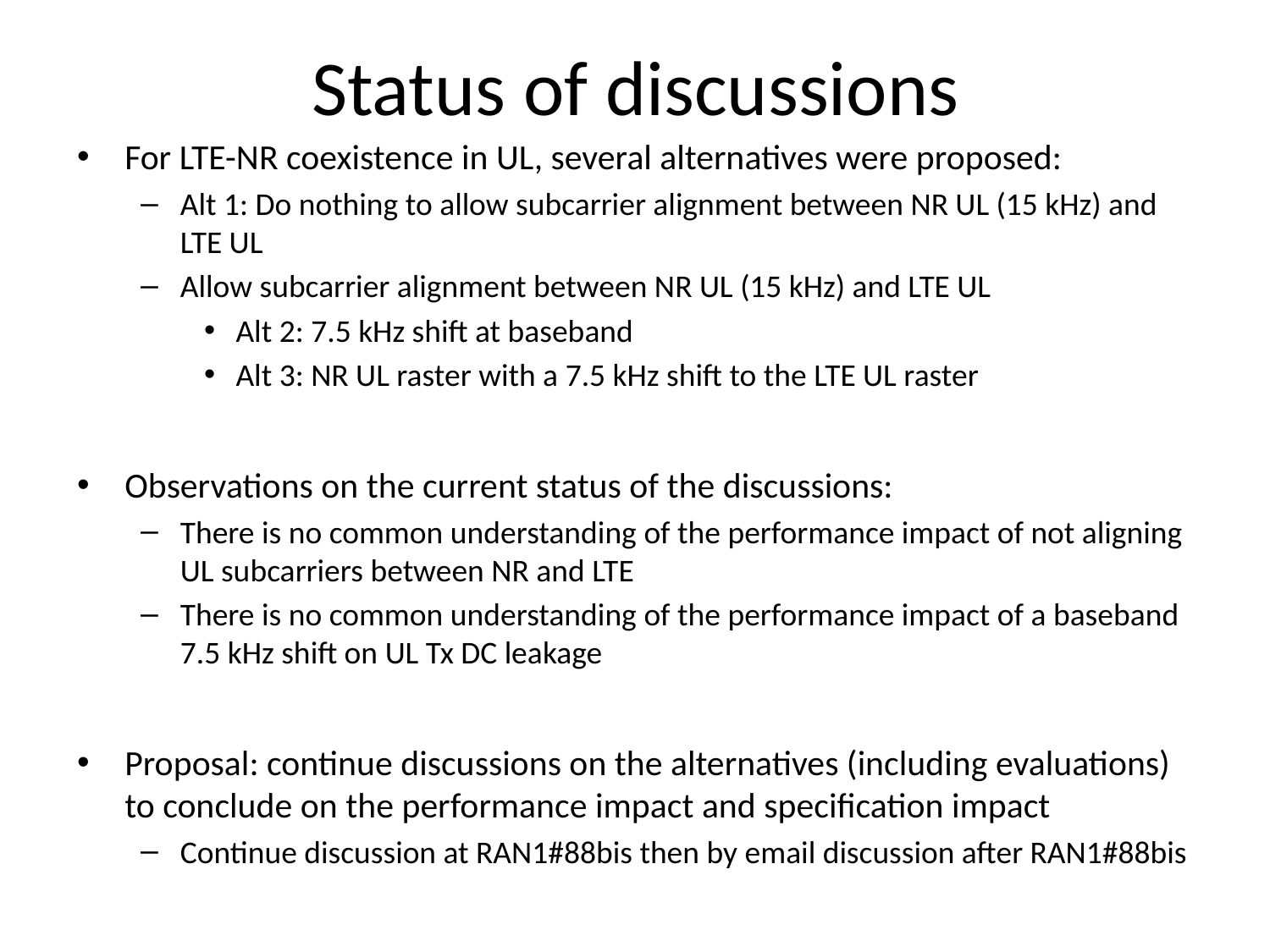

# Status of discussions
For LTE-NR coexistence in UL, several alternatives were proposed:
Alt 1: Do nothing to allow subcarrier alignment between NR UL (15 kHz) and LTE UL
Allow subcarrier alignment between NR UL (15 kHz) and LTE UL
Alt 2: 7.5 kHz shift at baseband
Alt 3: NR UL raster with a 7.5 kHz shift to the LTE UL raster

Observations on the current status of the discussions:
There is no common understanding of the performance impact of not aligning UL subcarriers between NR and LTE
There is no common understanding of the performance impact of a baseband 7.5 kHz shift on UL Tx DC leakage

Proposal: continue discussions on the alternatives (including evaluations) to conclude on the performance impact and specification impact
Continue discussion at RAN1#88bis then by email discussion after RAN1#88bis